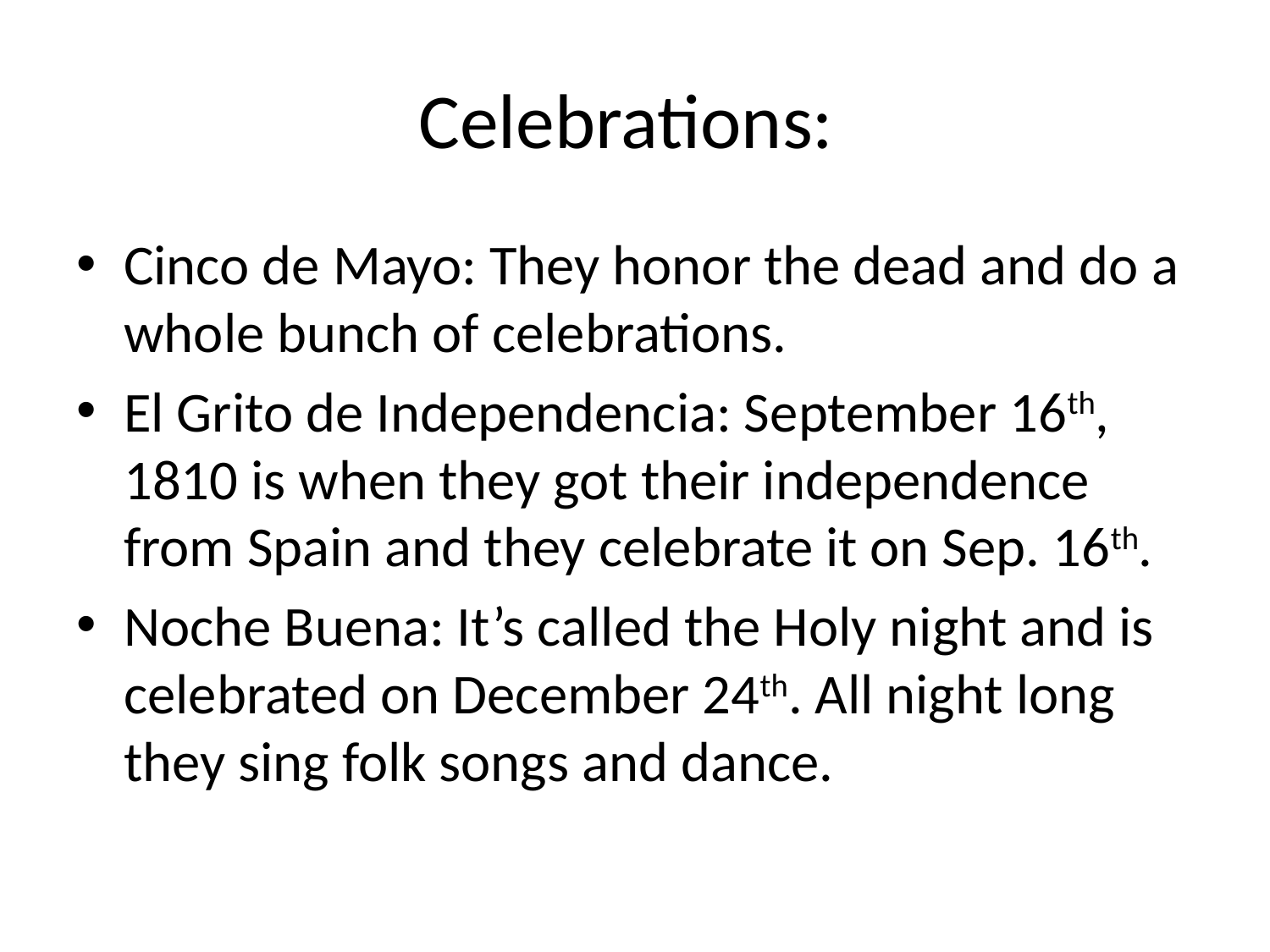

# Celebrations:
Cinco de Mayo: They honor the dead and do a whole bunch of celebrations.
El Grito de Independencia: September 16th, 1810 is when they got their independence from Spain and they celebrate it on Sep. 16th.
Noche Buena: It’s called the Holy night and is celebrated on December 24th. All night long they sing folk songs and dance.